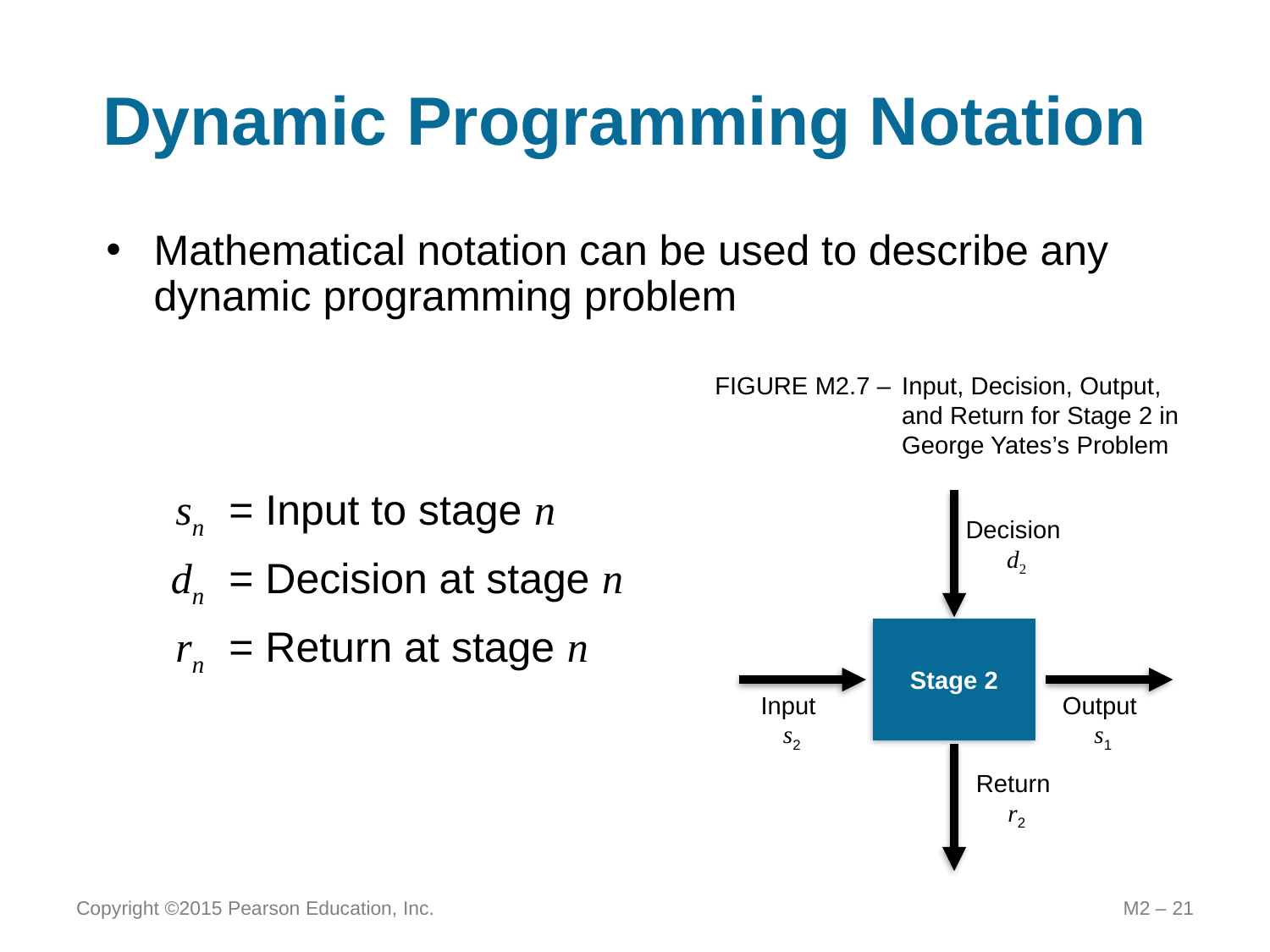

# Dynamic Programming Notation
Mathematical notation can be used to describe any dynamic programming problem
FIGURE M2.7 –	Input, Decision, Output, and Return for Stage 2 in George Yates’s Problem
	sn	= Input to stage n
	dn	= Decision at stage n
	rn	= Return at stage n
Decision
d2

Stage 2
Input
s2
Output
s1
Return
r2
Copyright ©2015 Pearson Education, Inc.
M2 – 21